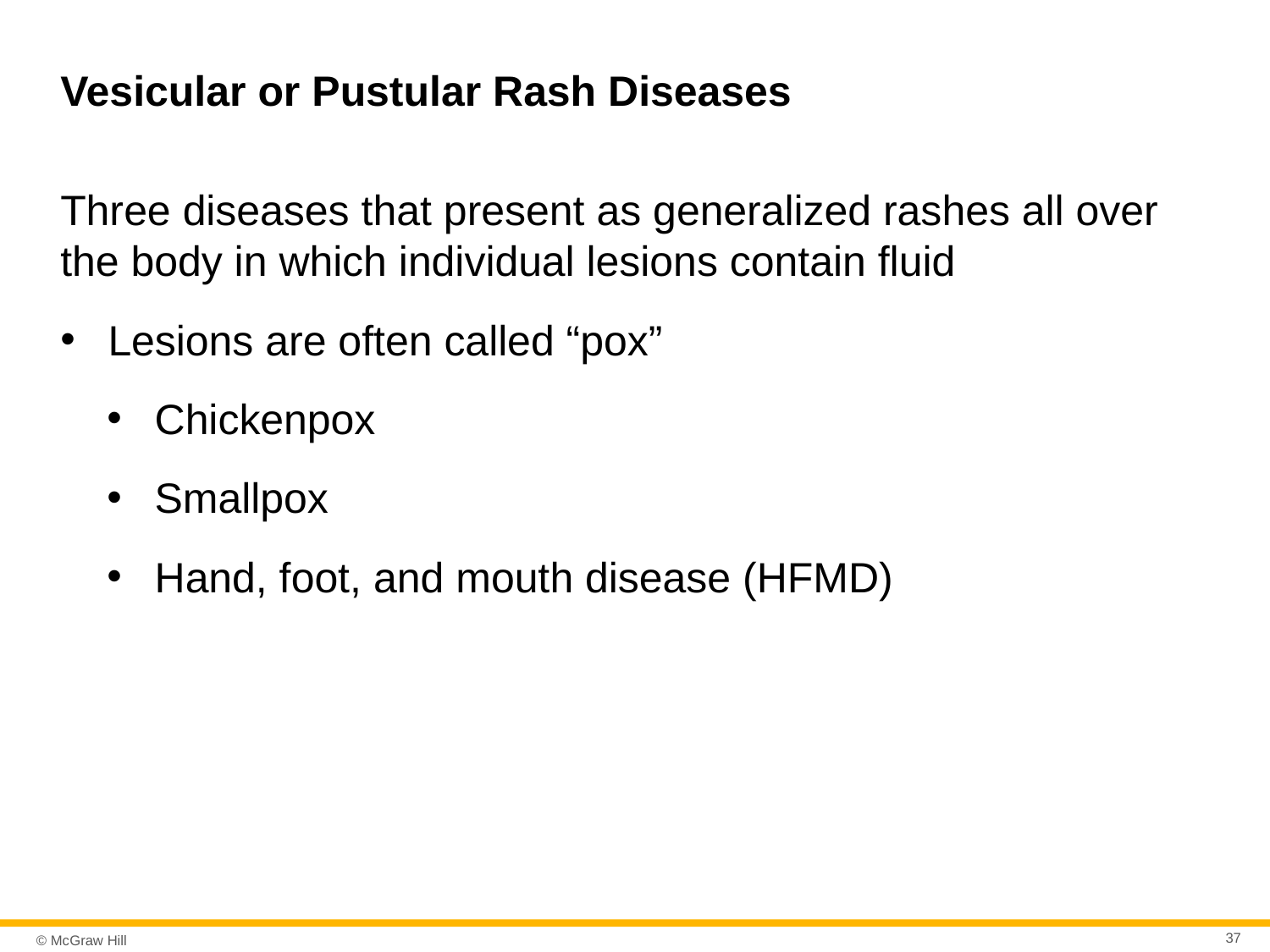

# Vesicular or Pustular Rash Diseases
Three diseases that present as generalized rashes all over the body in which individual lesions contain fluid
Lesions are often called “pox”
Chickenpox
Smallpox
Hand, foot, and mouth disease (HFMD)